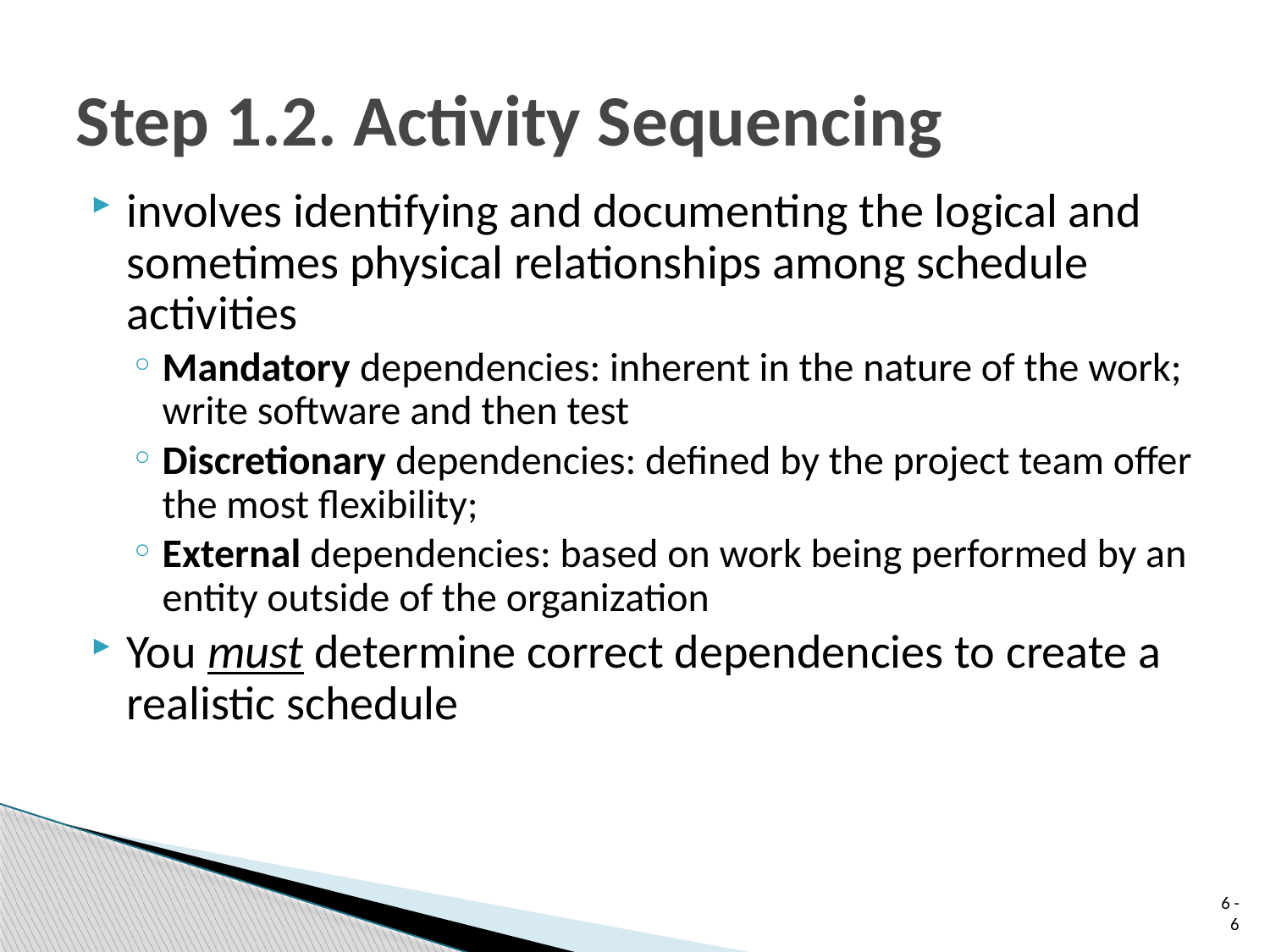

# Step 1.2. Activity Sequencing
involves identifying and documenting the logical and sometimes physical relationships among schedule activities
Mandatory dependencies: inherent in the nature of the work; write software and then test
Discretionary dependencies: defined by the project team offer the most flexibility;
External dependencies: based on work being performed by an entity outside of the organization
You must determine correct dependencies to create a realistic schedule

 6 - 6